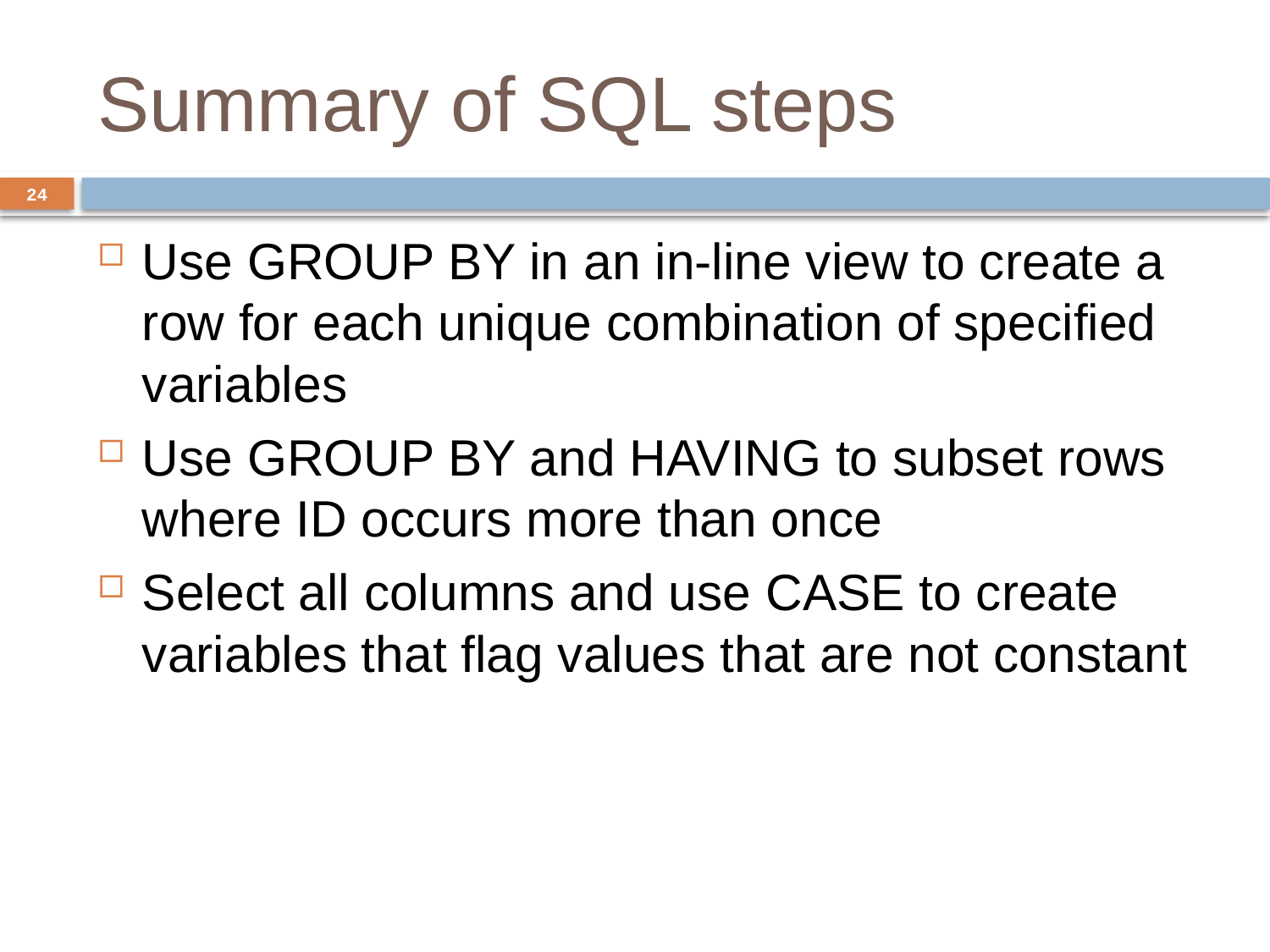

# Summary of SQL steps
24
Use GROUP BY in an in-line view to create a row for each unique combination of specified variables
Use GROUP BY and HAVING to subset rows where ID occurs more than once
Select all columns and use CASE to create variables that flag values that are not constant